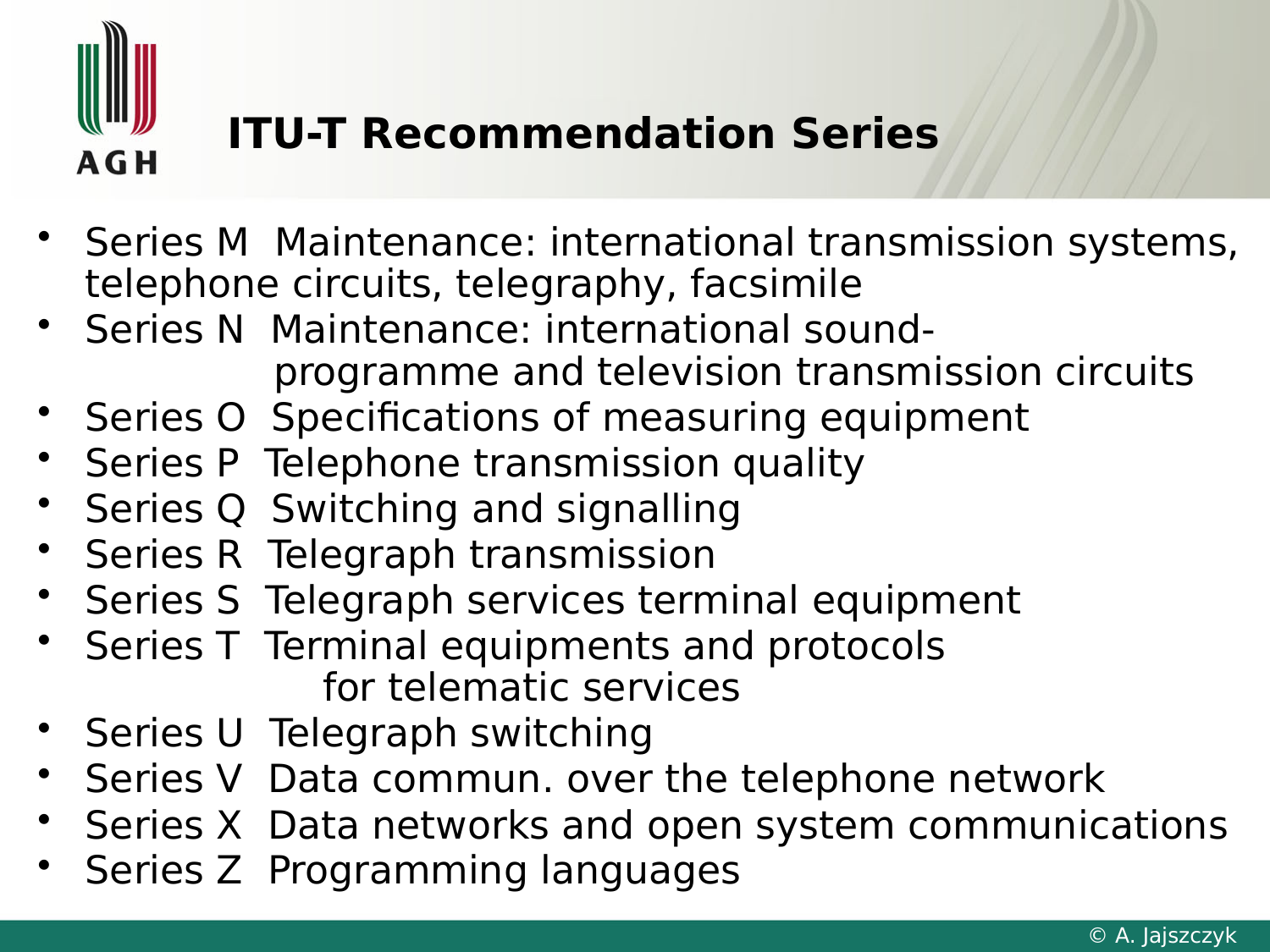

# ITU-T Recommendation Series
Series M  Maintenance: international transmission systems, telephone circuits, telegraphy, facsimile
Series N  Maintenance: international sound-
	     programme and television transmission circuits
Series O  Specifications of measuring equipment
Series P  Telephone transmission quality
Series Q  Switching and signalling
Series R  Telegraph transmission
Series S  Telegraph services terminal equipment
Series T  Terminal equipments and protocols
	         for telematic services
Series U  Telegraph switching
Series V  Data commun. over the telephone network
Series X  Data networks and open system communications
Series Z  Programming languages